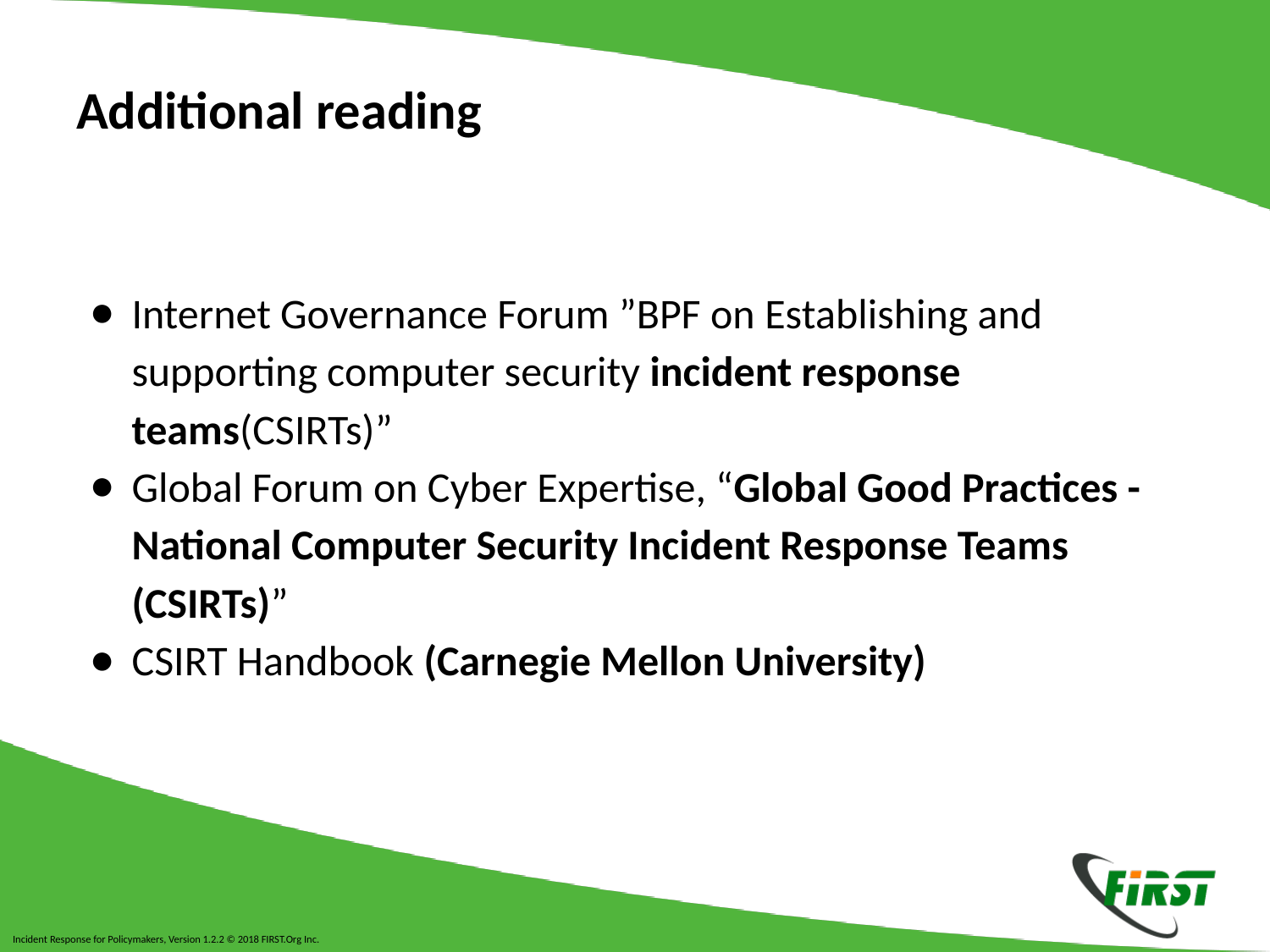

# Additional reading
Internet Governance Forum ”BPF on Establishing and supporting computer security incident response teams(CSIRTs)”
Global Forum on Cyber Expertise, “Global Good Practices - National Computer Security Incident Response Teams (CSIRTs)”
CSIRT Handbook (Carnegie Mellon University)